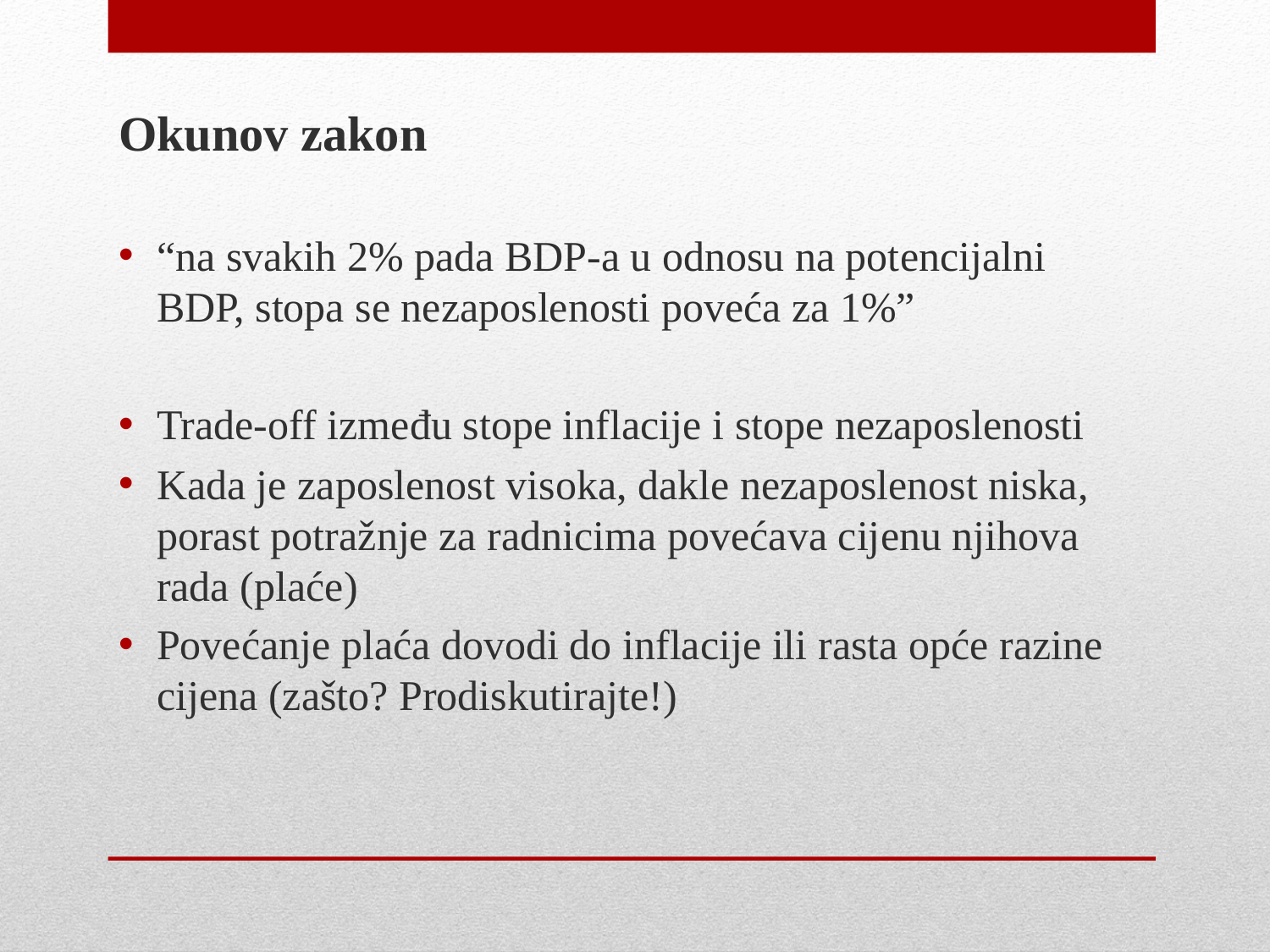

Okunov zakon

“na svakih 2% pada BDP-a u odnosu na potencijalni BDP, stopa se nezaposlenosti poveća za 1%”

Trade-off između stope inflacije i stope nezaposlenosti
Kada je zaposlenost visoka, dakle nezaposlenost niska, porast potražnje za radnicima povećava cijenu njihova rada (plaće)
Povećanje plaća dovodi do inflacije ili rasta opće razine cijena (zašto? Prodiskutirajte!)